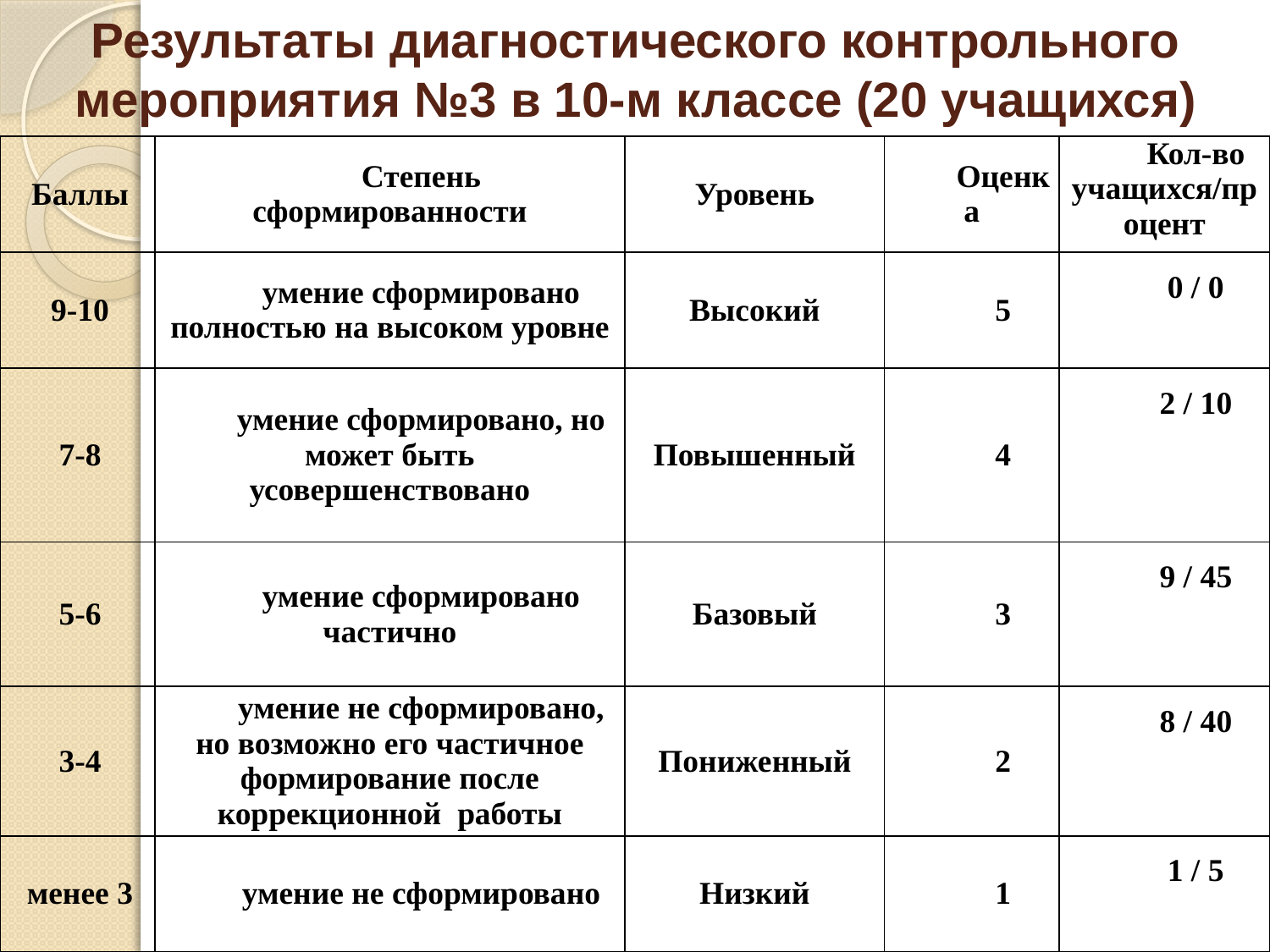

Результаты диагностического контрольного мероприятия №3 в 10-м классе (20 учащихся)
| Баллы | Степень сформированности | Уровень | Оценка | Кол-во учащихся/процент |
| --- | --- | --- | --- | --- |
| 9-10 | умение сформировано полностью на высоком уровне | Высокий | 5 | 0 / 0 |
| 7-8 | умение сформировано, но может быть усовершенствовано | Повышенный | 4 | 2 / 10 |
| 5-6 | умение сформировано частично | Базовый | 3 | 9 / 45 |
| 3-4 | умение не сформировано, но возможно его частичное формирование после коррекционной работы | Пониженный | 2 | 8 / 40 |
| менее 3 | умение не сформировано | Низкий | 1 | 1 / 5 |